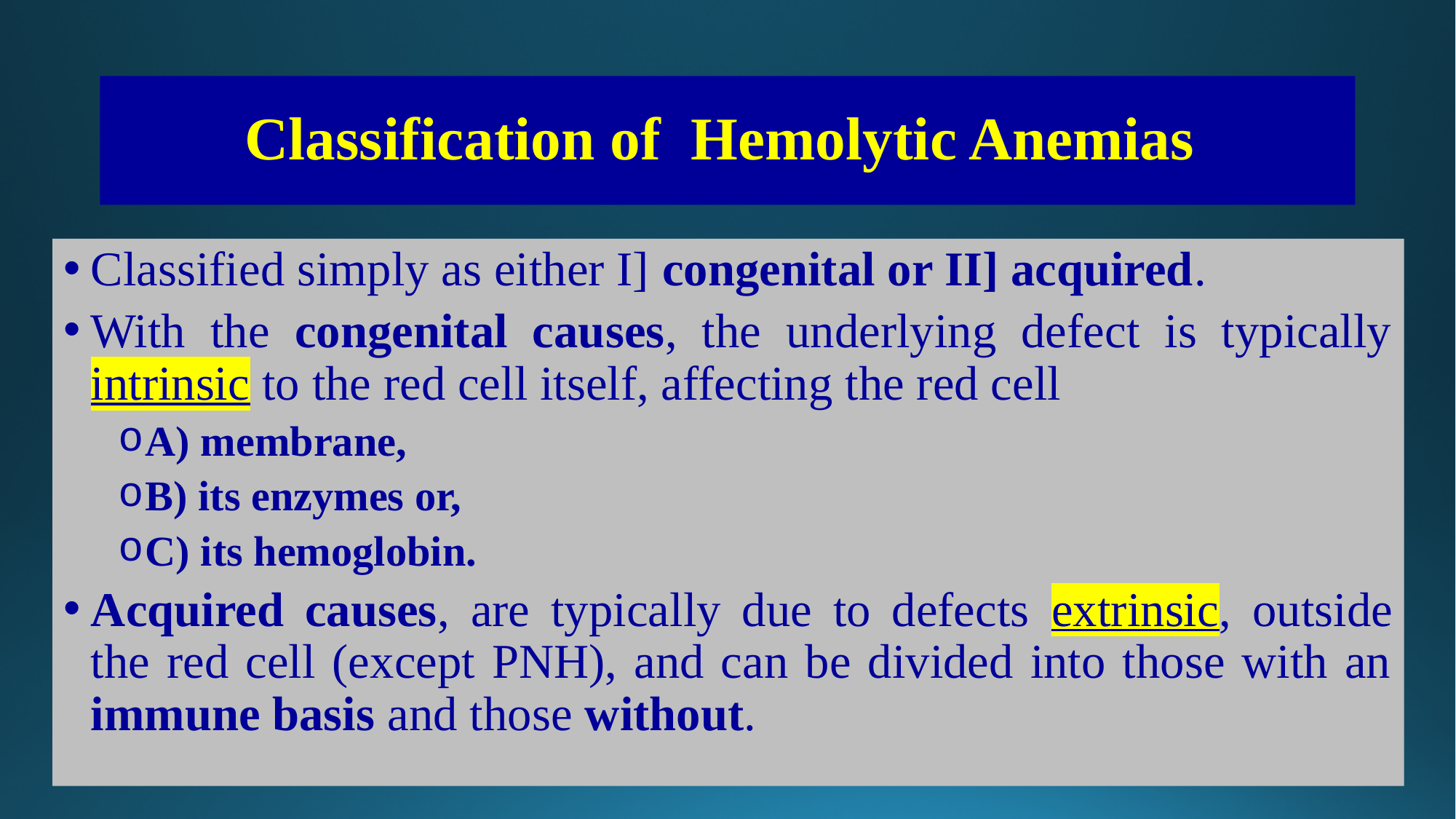

# Classification of  Hemolytic Anemias
Classified simply as either I] congenital or II] acquired.
With the congenital causes, the underlying defect is typically intrinsic to the red cell itself, affecting the red cell
A) membrane,
B) its enzymes or,
C) its hemoglobin.
Acquired causes, are typically due to defects extrinsic, outside the red cell (except PNH), and can be divided into those with an immune basis and those without.